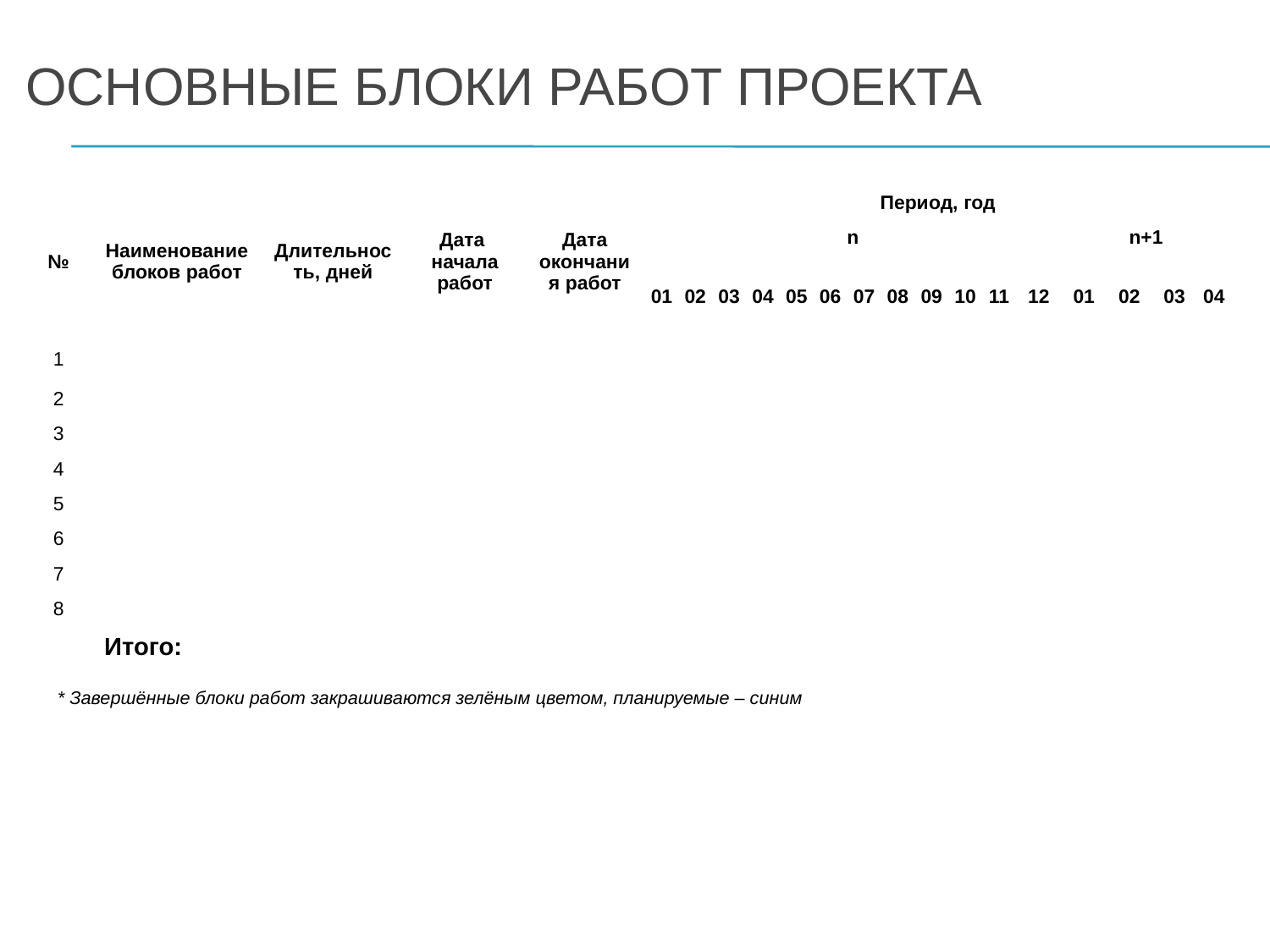

# Основные блоки работ проекта
| № | Наименование блоков работ | Длительность, дней | Дата начала работ | Дата окончания работ | Период, год |  |  |  |  |  |  |  |  |  |  |  |  |  |  |  |
| --- | --- | --- | --- | --- | --- | --- | --- | --- | --- | --- | --- | --- | --- | --- | --- | --- | --- | --- | --- | --- |
|  |  |  |  |  | n |  |  |  |  |  |  |  |  |  |  |  | n+1 |  |  |  |
|  |  |  |  |  | 01 | 02 | 03 | 04 | 05 | 06 | 07 | 08 | 09 | 10 | 11 | 12 | 01 | 02 | 03 | 04 |
| 1 |  |  |  |  |  |  |  |  |  |  |  |  |  |  |  |  |  |  |  |  |
| 2 |  |  |  |  |  |  |  |  |  |  |  |  |  |  |  |  |  |  |  |  |
| 3 |  |  |  |  |  |  |  |  |  |  |  |  |  |  |  |  |  |  |  |  |
| 4 |  |  |  |  |  |  |  |  |  |  |  |  |  |  |  |  |  |  |  |  |
| 5 |  |  |  |  |  |  |  |  |  |  |  |  |  |  |  |  |  |  |  |  |
| 6 |  |  |  |  |  |  |  |  |  |  |  |  |  |  |  |  |  |  |  |  |
| 7 |  |  |  |  |  |  |  |  |  |  |  |  |  |  |  |  |  |  |  |  |
| 8 |  |  |  |  |  |  |  |  |  |  |  |  |  |  |  |  |  |  |  |  |
| Итого: |  |  |  |  |  |  |  |  |  |  |  |  |  |  |  |  |  |  |  |  |
* Завершённые блоки работ закрашиваются зелёным цветом, планируемые – синим